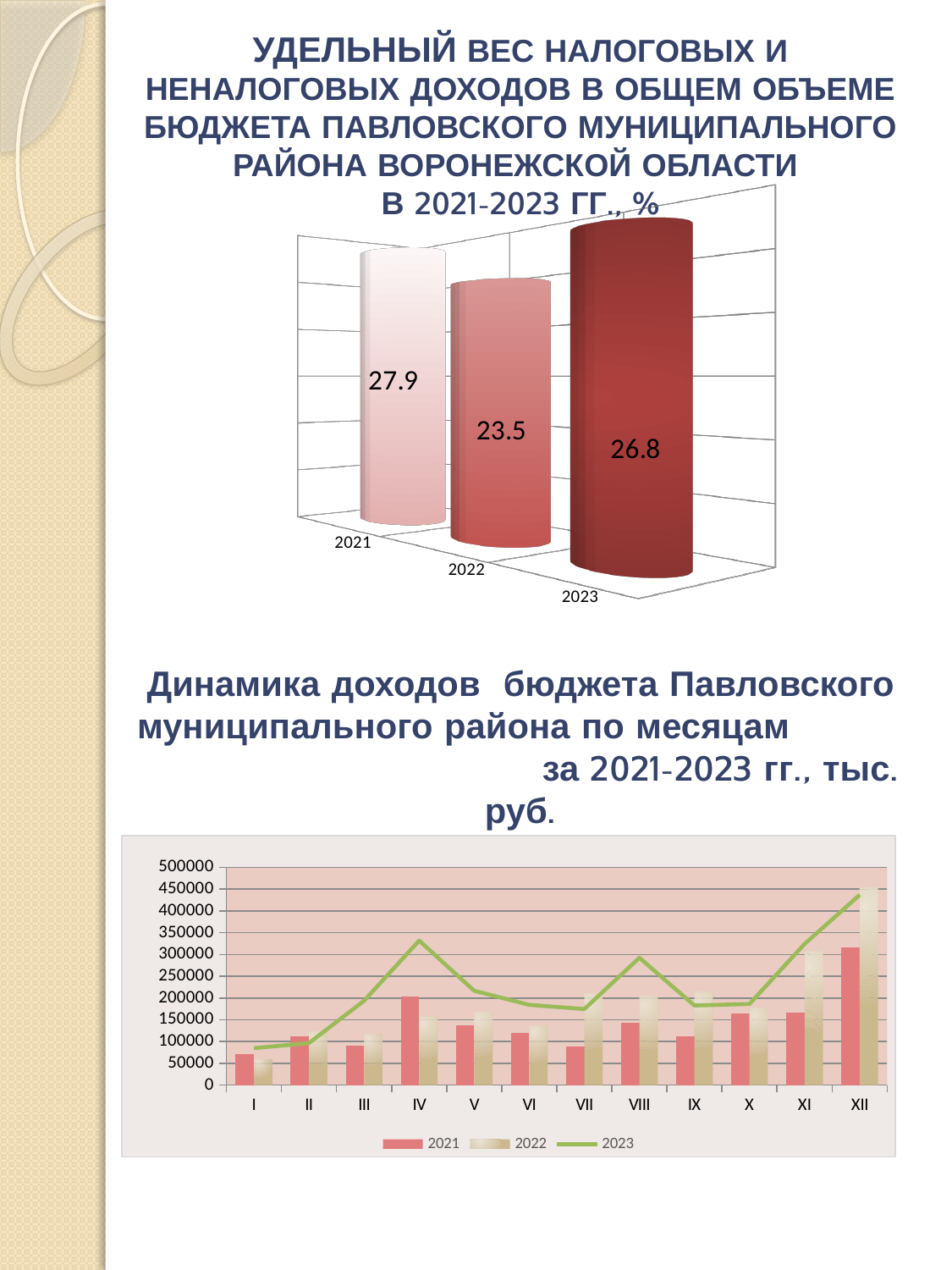

[unsupported chart]

УДЕЛЬНЫЙ ВЕС НАЛОГОВЫХ И НЕНАЛОГОВЫХ ДОХОДОВ В ОБЩЕМ ОБЪЕМЕ БЮДЖЕТА ПАВЛОВСКОГО МУНИЦИПАЛЬНОГО РАЙОНА ВОРОНЕЖСКОЙ ОБЛАСТИ
В 2021-2023 ГГ., %
Динамика доходов  бюджета Павловского муниципального района по месяцам                                              за 2021-2023 гг., тыс. руб.

### Chart

| Category | 2021 | 2022 | 2023 |
|---|---|---|---|
| I | 70506.7 | 58954.7 | 84929.0 |
| II | 112697.1 | 123332.8 | 96719.6 |
| III | 90449.3 | 117058.6 | 193735.3 |
| IV | 203353.6 | 156961.9 | 331919.6 |
| V | 137800.0 | 167932.5 | 216621.5 |
| VI | 119413.5 | 136598.6 | 184383.8 |
| VII | 88518.0 | 211065.1 | 174665.0 |
| VIII | 143871.8 | 204443.3 | 292510.8 |
| IX | 112760.0 | 213717.5 | 182847.4 |
| X | 164937.7 | 177345.7 | 186432.5 |
| XI | 166963.3 | 306596.4 | 324167.3 |
| XII | 315648.8 | 453923.7 | 436863.0 |